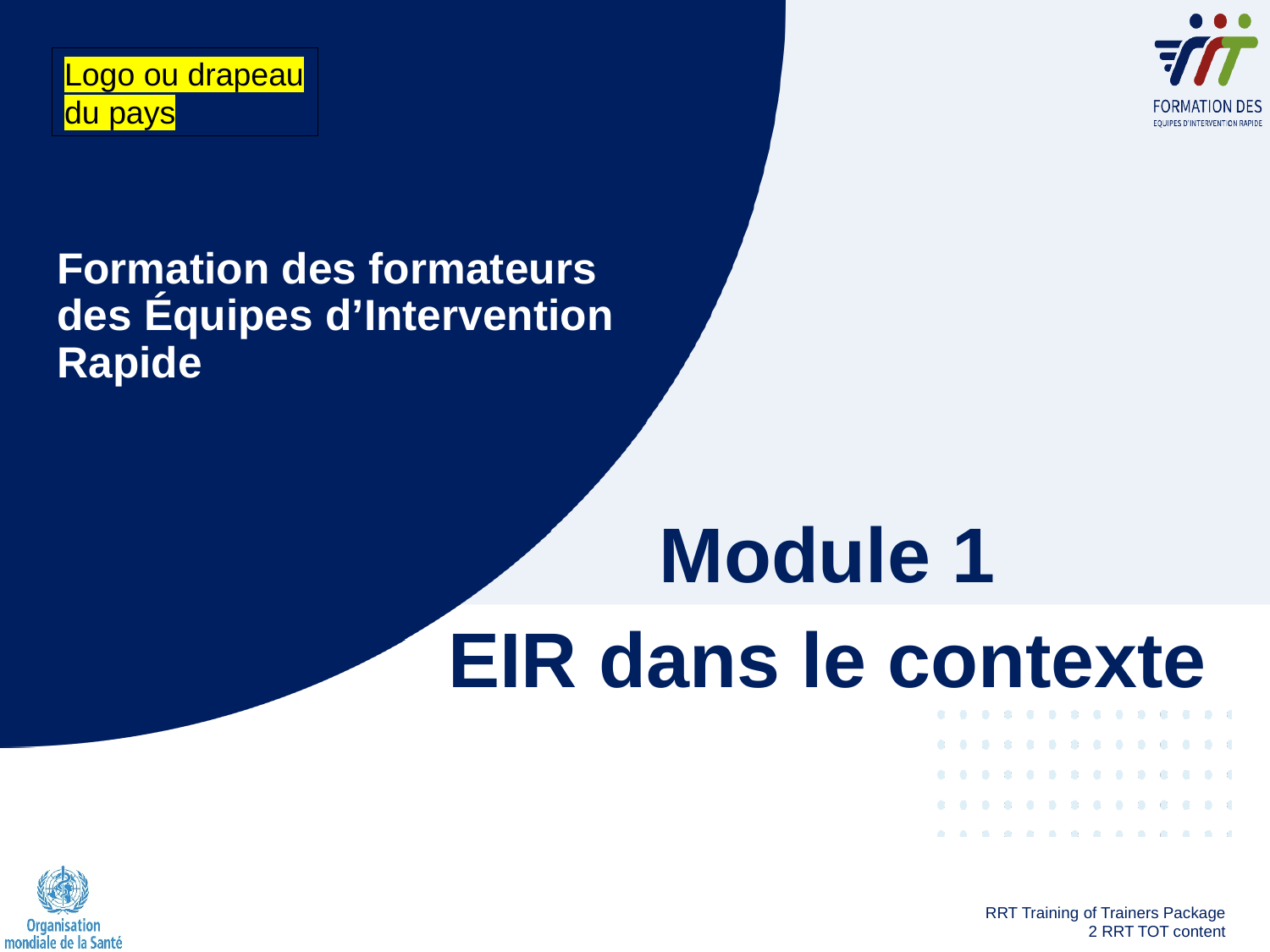

Logo ou drapeau du pays
# Formation des formateurs des Équipes d’Intervention Rapide
Module 1
EIR dans le contexte